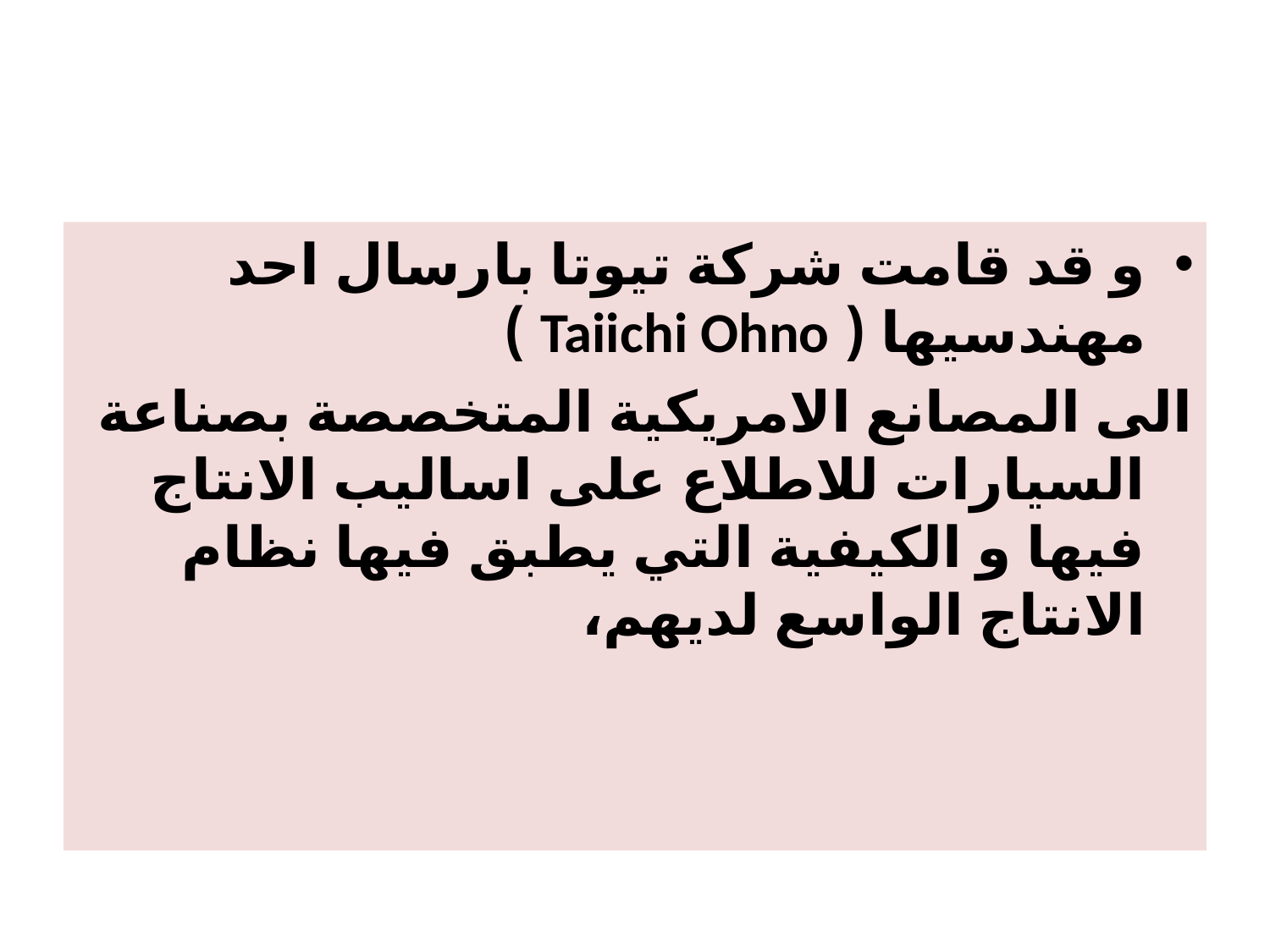

#
و قد قامت شركة تيوتا بارسال احد مهندسيها ( Taiichi Ohno )
الى المصانع الامريكية المتخصصة بصناعة السيارات للاطلاع على اساليب الانتاج فيها و الكيفية التي يطبق فيها نظام الانتاج الواسع لديهم،